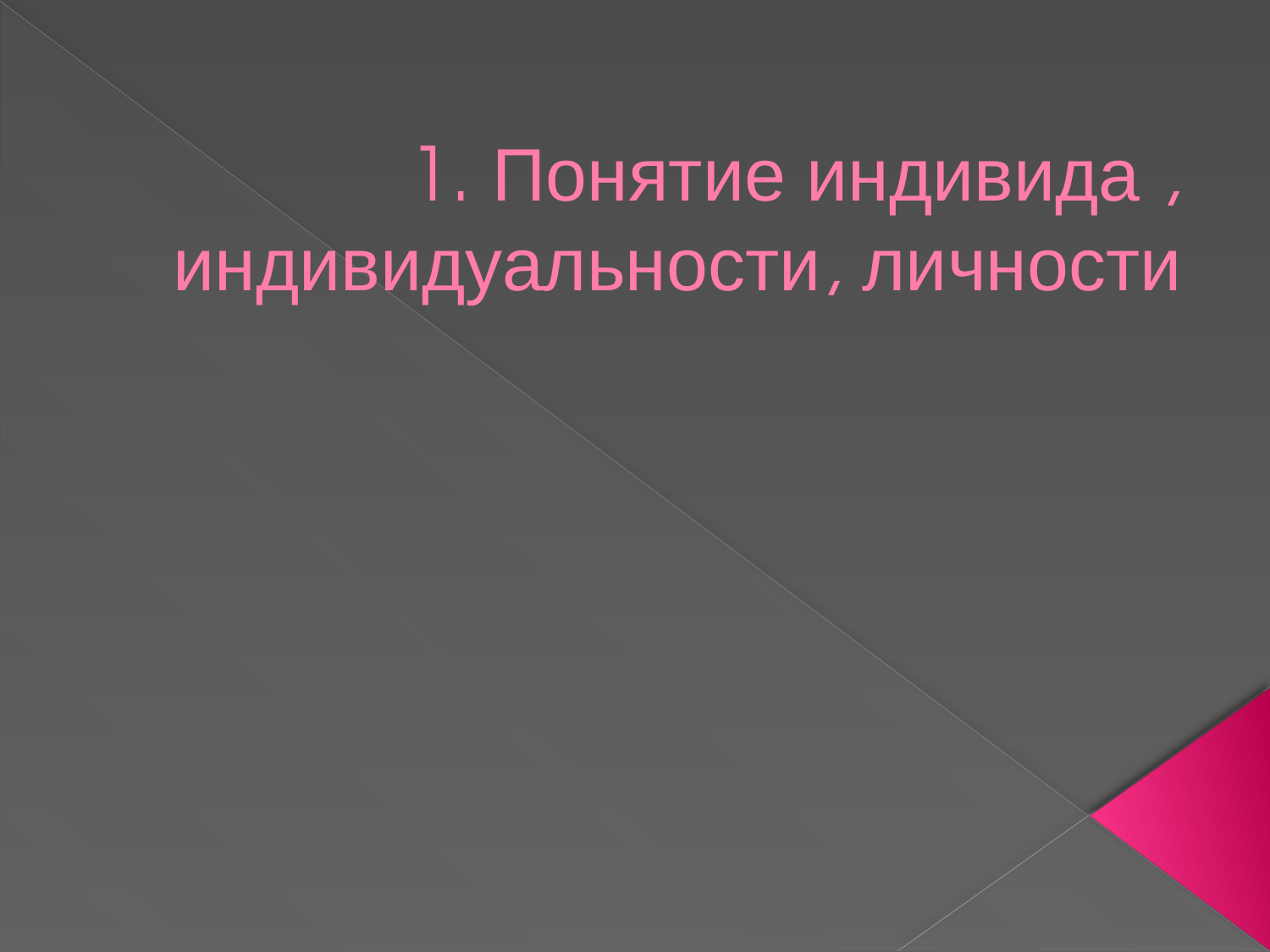

# 1. Понятие индивида , индивидуальности, личности